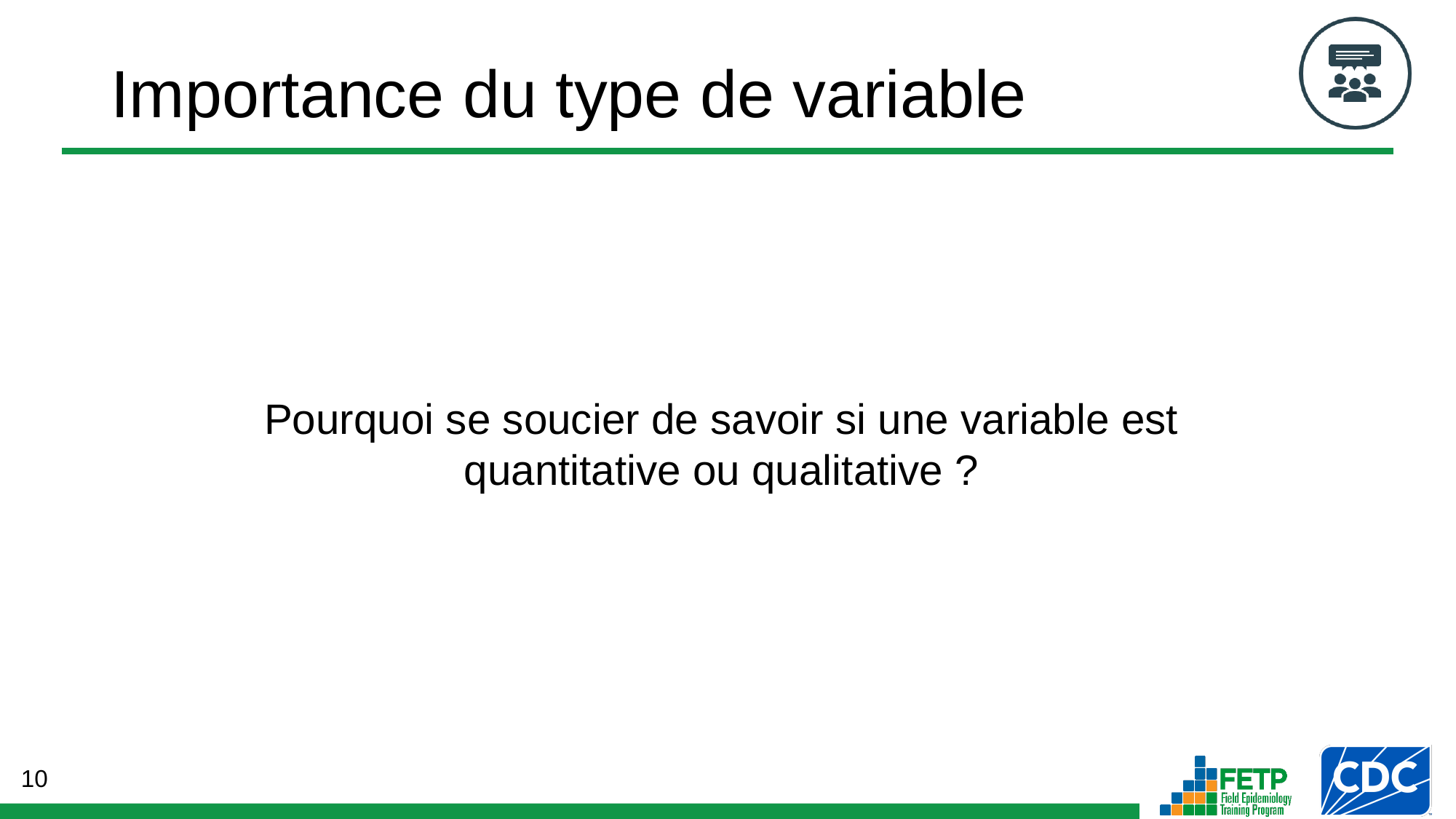

# Importance du type de variable
Pourquoi se soucier de savoir si une variable est
quantitative ou qualitative ?